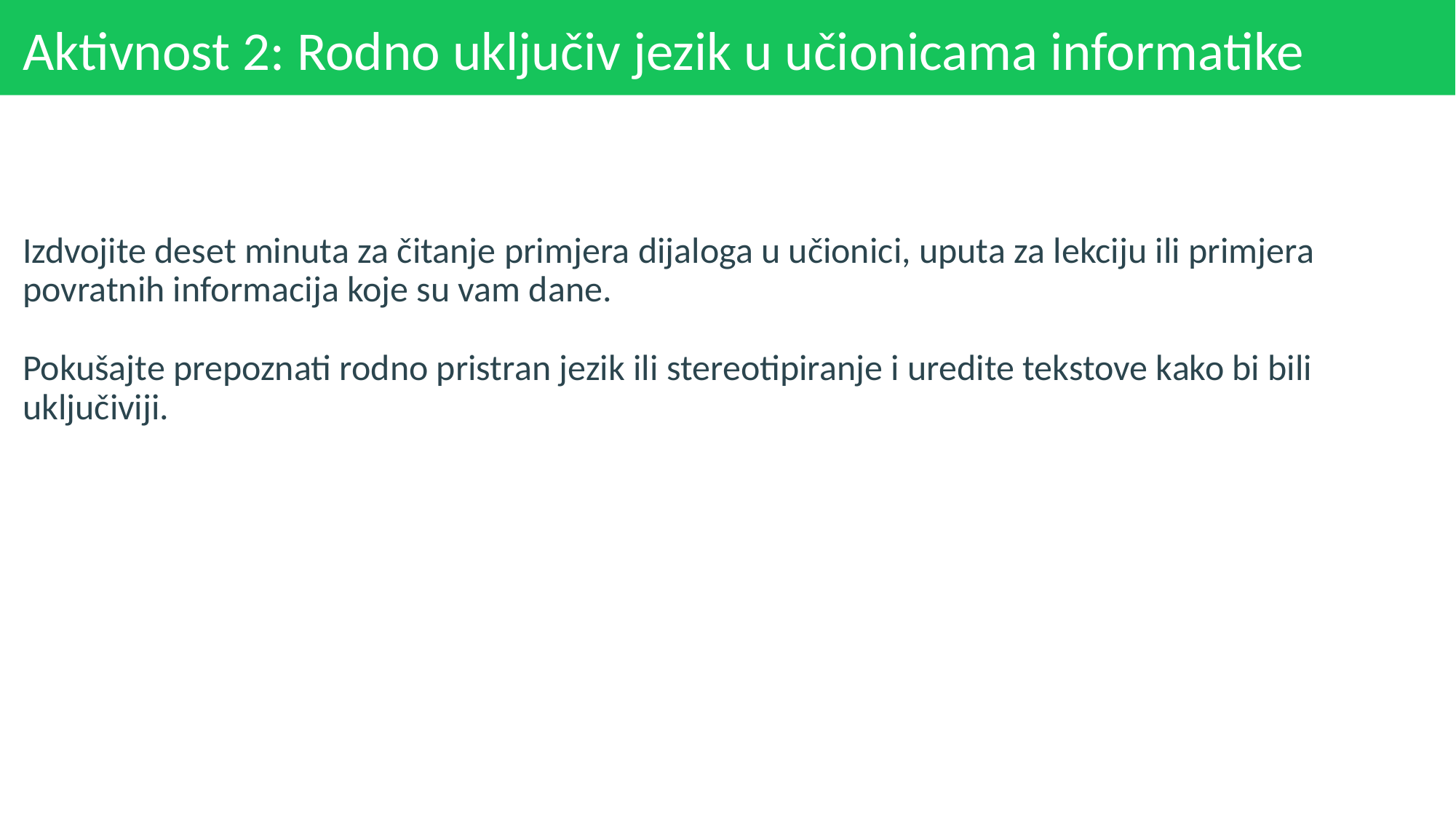

# Aktivnost 2: Rodno uključiv jezik u učionicama informatike
Izdvojite deset minuta za čitanje primjera dijaloga u učionici, uputa za lekciju ili primjera povratnih informacija koje su vam dane.

Pokušajte prepoznati rodno pristran jezik ili stereotipiranje i uredite tekstove kako bi bili uključiviji.